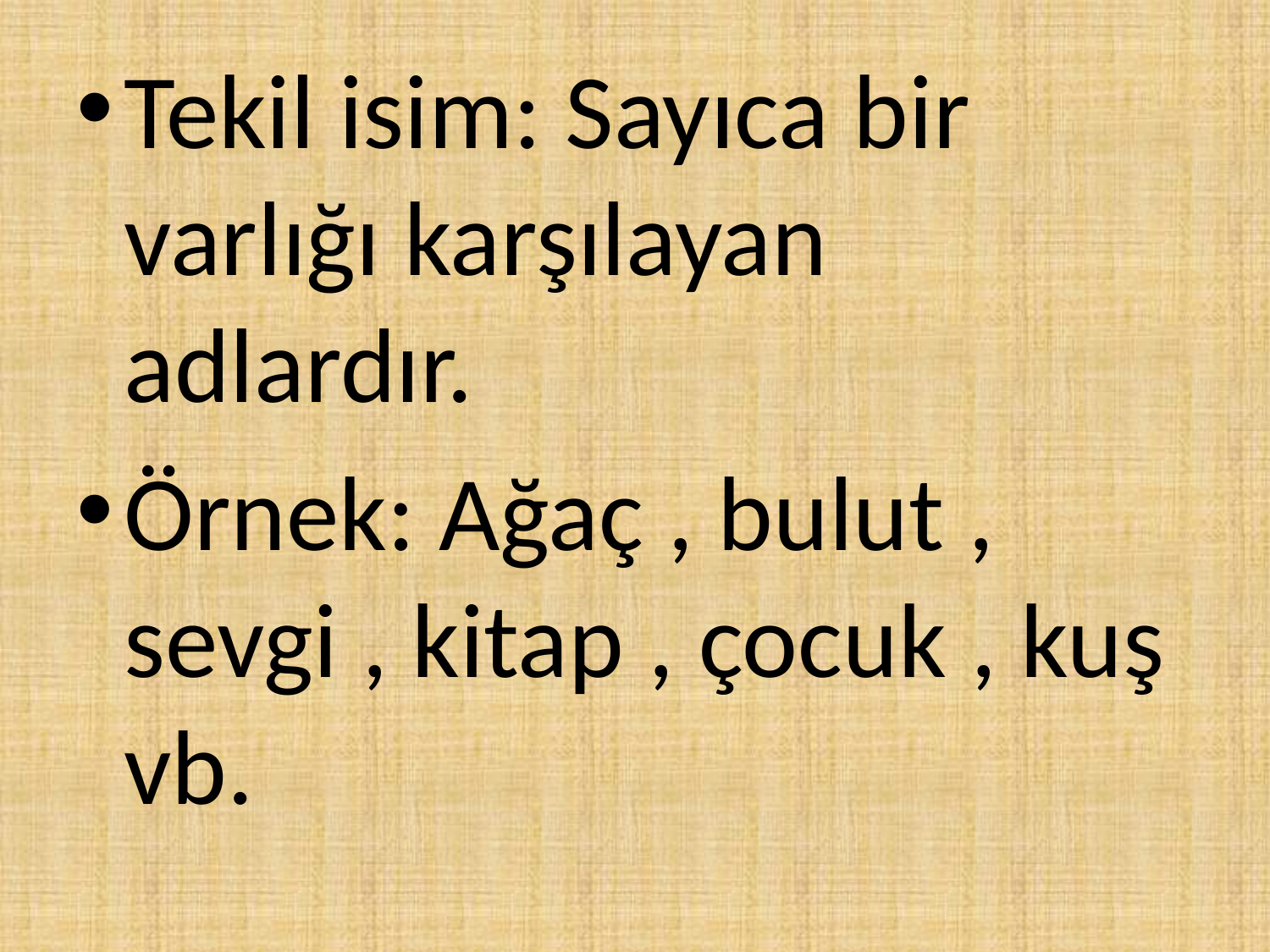

Tekil isim: Sayıca bir varlığı karşılayan adlardır.
Örnek: Ağaç , bulut , sevgi , kitap , çocuk , kuş vb.